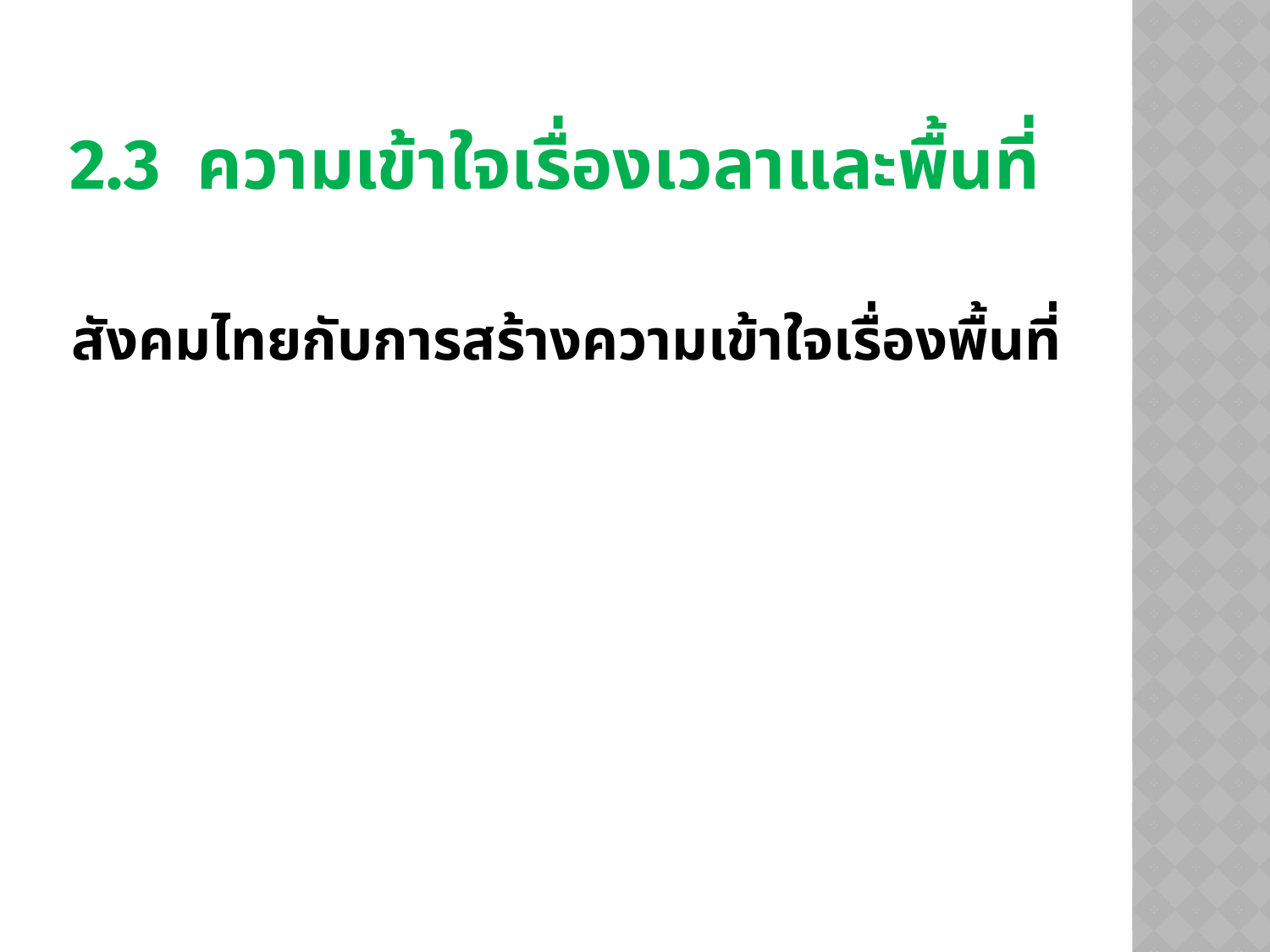

# 2.3	ความเข้าใจเรื่องเวลาและพื้นที่
สังคมไทยกับการสร้างความเข้าใจเรื่องพื้นที่